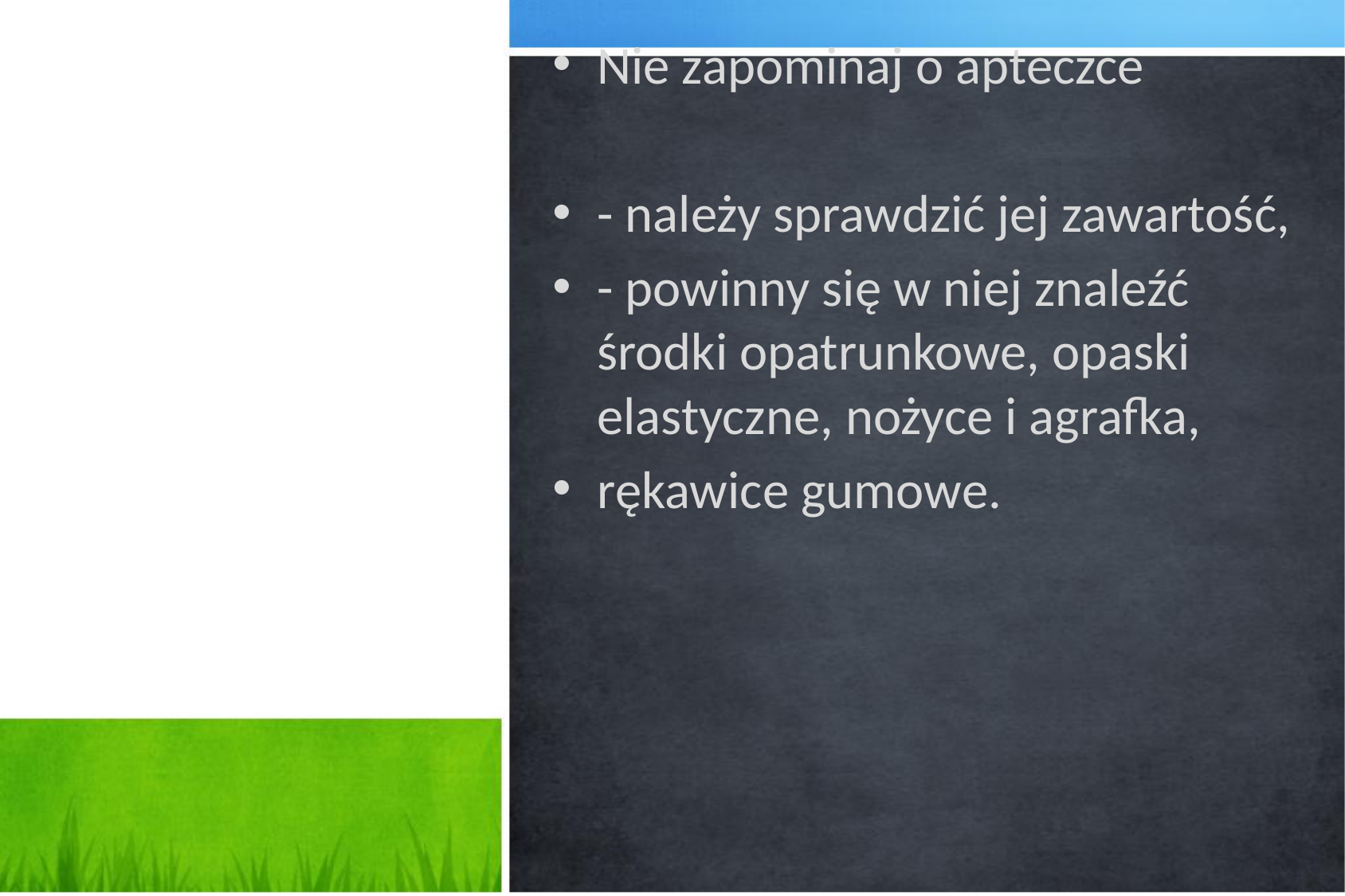

Nie zapominaj o apteczce

- należy sprawdzić jej zawartość,
- powinny się w niej znaleźć środki opatrunkowe, opaski elastyczne, nożyce i agrafka,
rękawice gumowe.